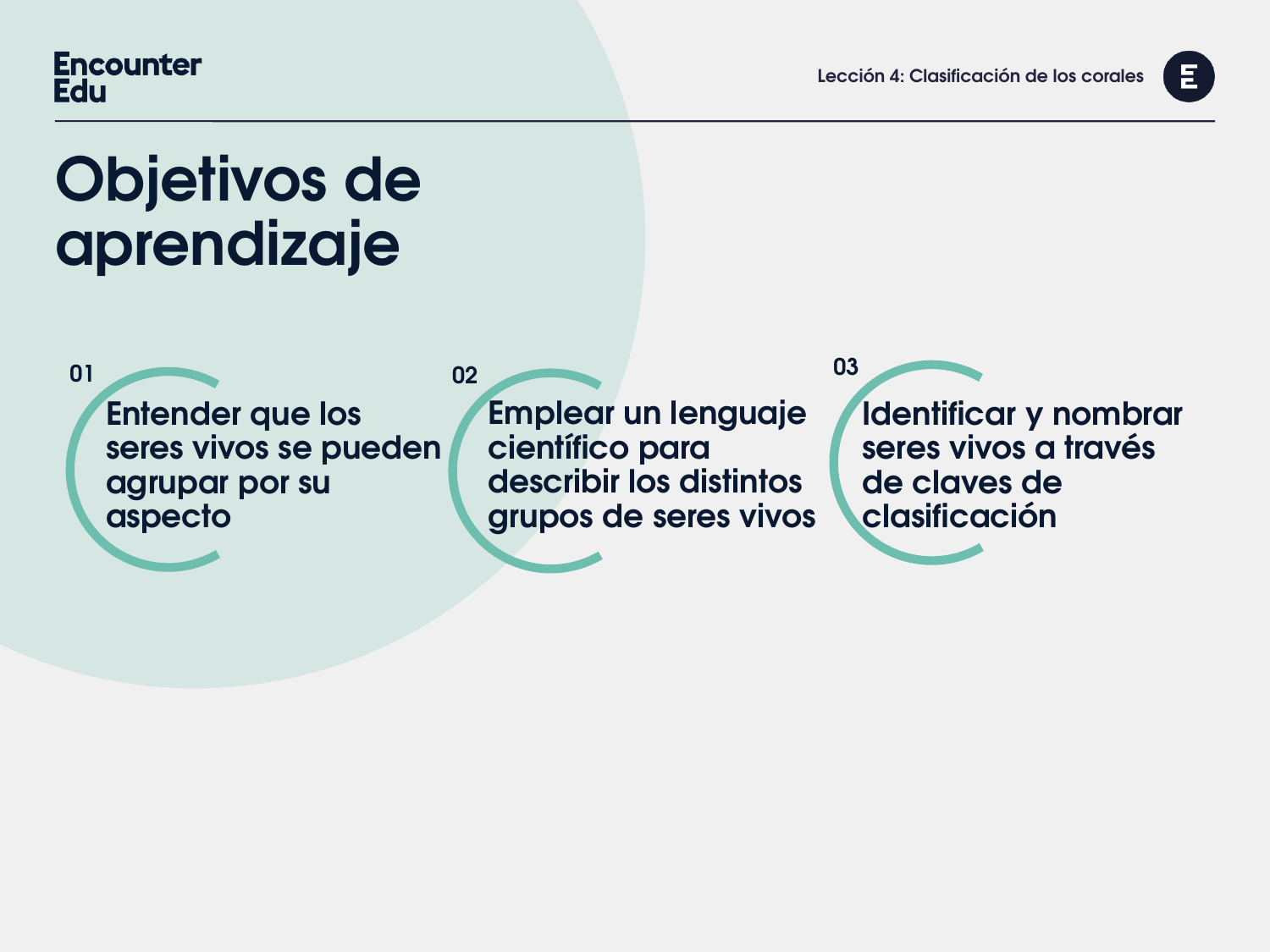

# Lección 4: Clasificación de los corales
Objetivos de aprendizaje
Emplear un lenguaje científico para describir los distintos grupos de seres vivos
Identificar y nombrar seres vivos a través de claves de clasificación
Entender que los seres vivos se pueden agrupar por su aspecto